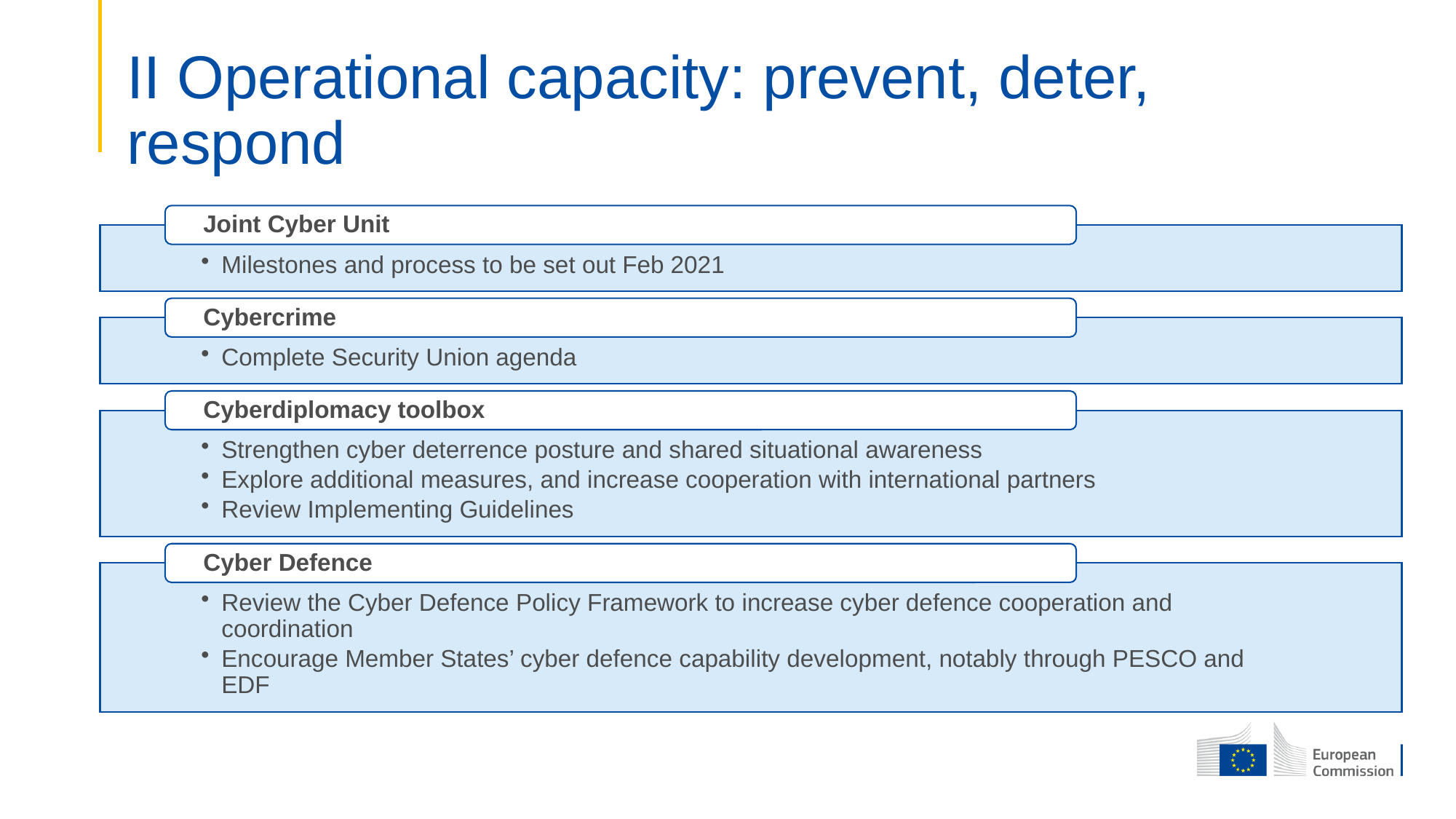

# II Operational capacity: prevent, deter, respond
Milestones and process to be set out Feb 2021
Joint Cyber Unit
Complete Security Union agenda
Cybercrime
Strengthen cyber deterrence posture and shared situational awareness
Explore additional measures, and increase cooperation with international partners
Review Implementing Guidelines
Cyberdiplomacy toolbox
Review the Cyber Defence Policy Framework to increase cyber defence cooperation and coordination
Encourage Member States’ cyber defence capability development, notably through PESCO and EDF
Cyber Defence